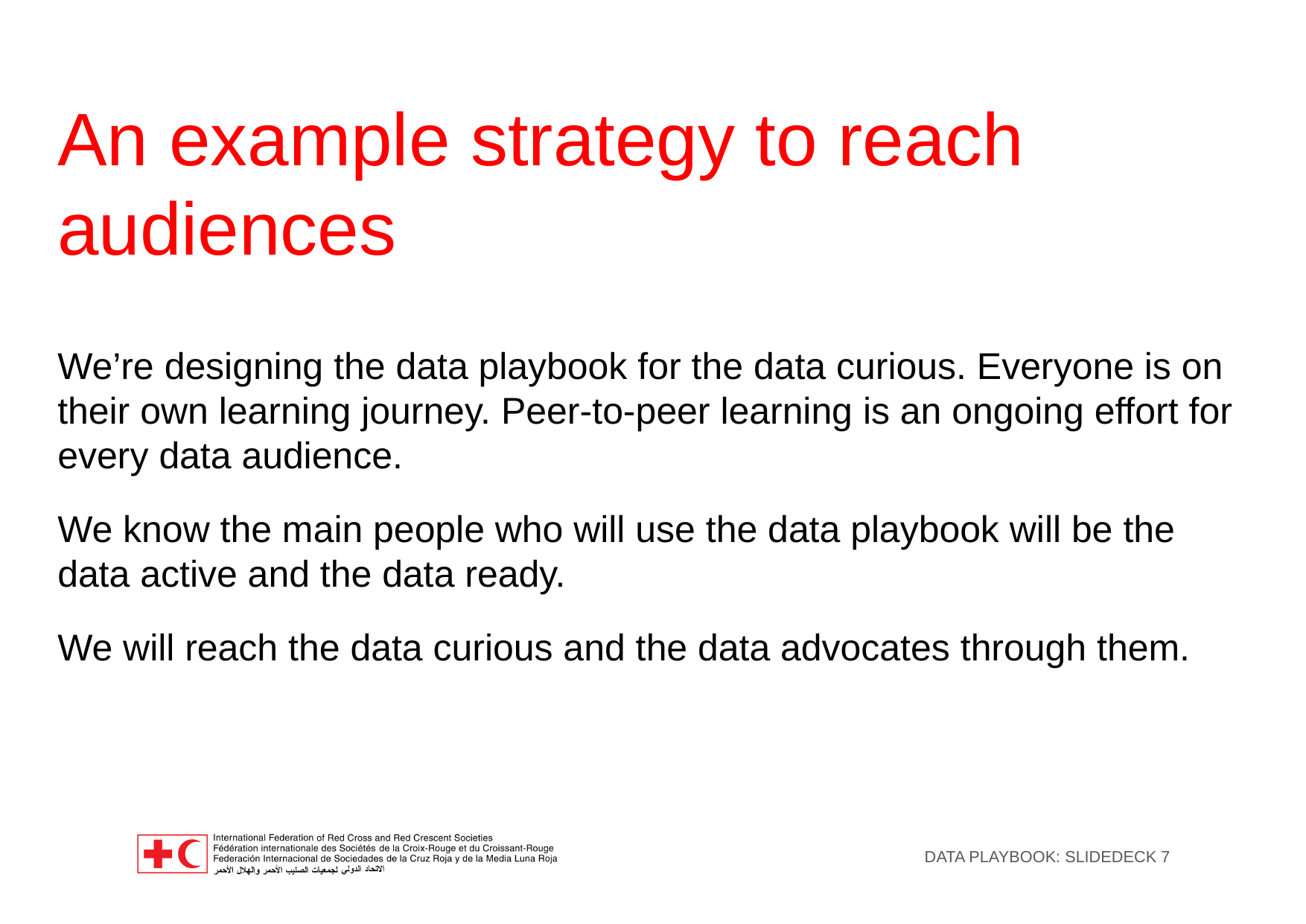

# An example strategy to reach audiences
We’re designing the data playbook for the data curious. Everyone is on their own learning journey. Peer-to-peer learning is an ongoing effort for every data audience.
We know the main people who will use the data playbook will be the data active and the data ready.
We will reach the data curious and the data advocates through them.